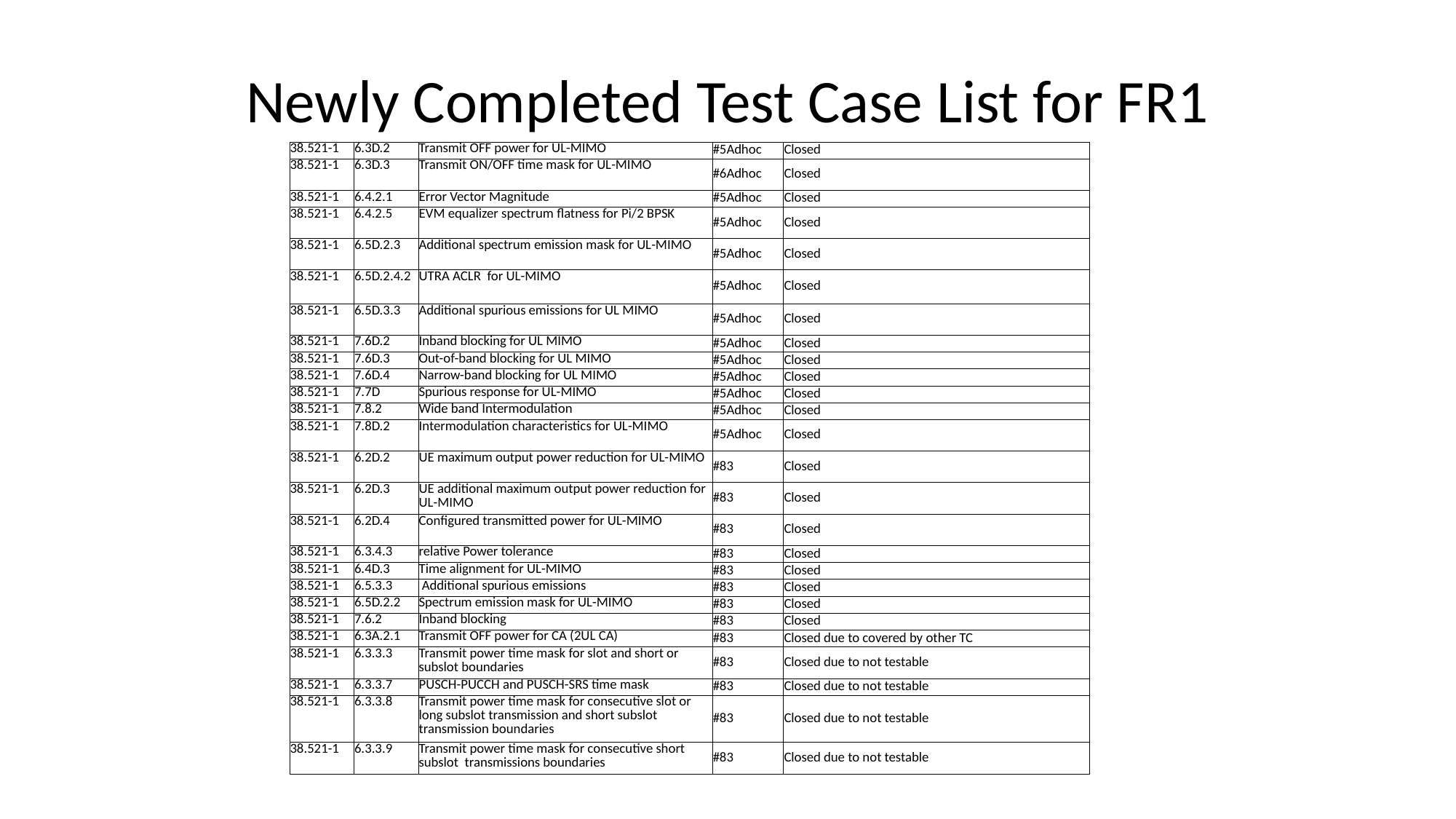

# Newly Completed Test Case List for FR1
| 38.521-1 | 6.3D.2 | Transmit OFF power for UL-MIMO | #5Adhoc | Closed |
| --- | --- | --- | --- | --- |
| 38.521-1 | 6.3D.3 | Transmit ON/OFF time mask for UL-MIMO | #6Adhoc | Closed |
| 38.521-1 | 6.4.2.1 | Error Vector Magnitude | #5Adhoc | Closed |
| 38.521-1 | 6.4.2.5 | EVM equalizer spectrum flatness for Pi/2 BPSK | #5Adhoc | Closed |
| 38.521-1 | 6.5D.2.3 | Additional spectrum emission mask for UL-MIMO | #5Adhoc | Closed |
| 38.521-1 | 6.5D.2.4.2 | UTRA ACLR for UL-MIMO | #5Adhoc | Closed |
| 38.521-1 | 6.5D.3.3 | Additional spurious emissions for UL MIMO | #5Adhoc | Closed |
| 38.521-1 | 7.6D.2 | Inband blocking for UL MIMO | #5Adhoc | Closed |
| 38.521-1 | 7.6D.3 | Out-of-band blocking for UL MIMO | #5Adhoc | Closed |
| 38.521-1 | 7.6D.4 | Narrow-band blocking for UL MIMO | #5Adhoc | Closed |
| 38.521-1 | 7.7D | Spurious response for UL-MIMO | #5Adhoc | Closed |
| 38.521-1 | 7.8.2 | Wide band Intermodulation | #5Adhoc | Closed |
| 38.521-1 | 7.8D.2 | Intermodulation characteristics for UL-MIMO | #5Adhoc | Closed |
| 38.521-1 | 6.2D.2 | UE maximum output power reduction for UL-MIMO | #83 | Closed |
| 38.521-1 | 6.2D.3 | UE additional maximum output power reduction for UL-MIMO | #83 | Closed |
| 38.521-1 | 6.2D.4 | Configured transmitted power for UL-MIMO | #83 | Closed |
| 38.521-1 | 6.3.4.3 | relative Power tolerance | #83 | Closed |
| 38.521-1 | 6.4D.3 | Time alignment for UL-MIMO | #83 | Closed |
| 38.521-1 | 6.5.3.3 | Additional spurious emissions | #83 | Closed |
| 38.521-1 | 6.5D.2.2 | Spectrum emission mask for UL-MIMO | #83 | Closed |
| 38.521-1 | 7.6.2 | Inband blocking | #83 | Closed |
| 38.521-1 | 6.3A.2.1 | Transmit OFF power for CA (2UL CA) | #83 | Closed due to covered by other TC |
| 38.521-1 | 6.3.3.3 | Transmit power time mask for slot and short or subslot boundaries | #83 | Closed due to not testable |
| 38.521-1 | 6.3.3.7 | PUSCH-PUCCH and PUSCH-SRS time mask | #83 | Closed due to not testable |
| 38.521-1 | 6.3.3.8 | Transmit power time mask for consecutive slot or long subslot transmission and short subslot transmission boundaries | #83 | Closed due to not testable |
| 38.521-1 | 6.3.3.9 | Transmit power time mask for consecutive short subslot transmissions boundaries | #83 | Closed due to not testable |